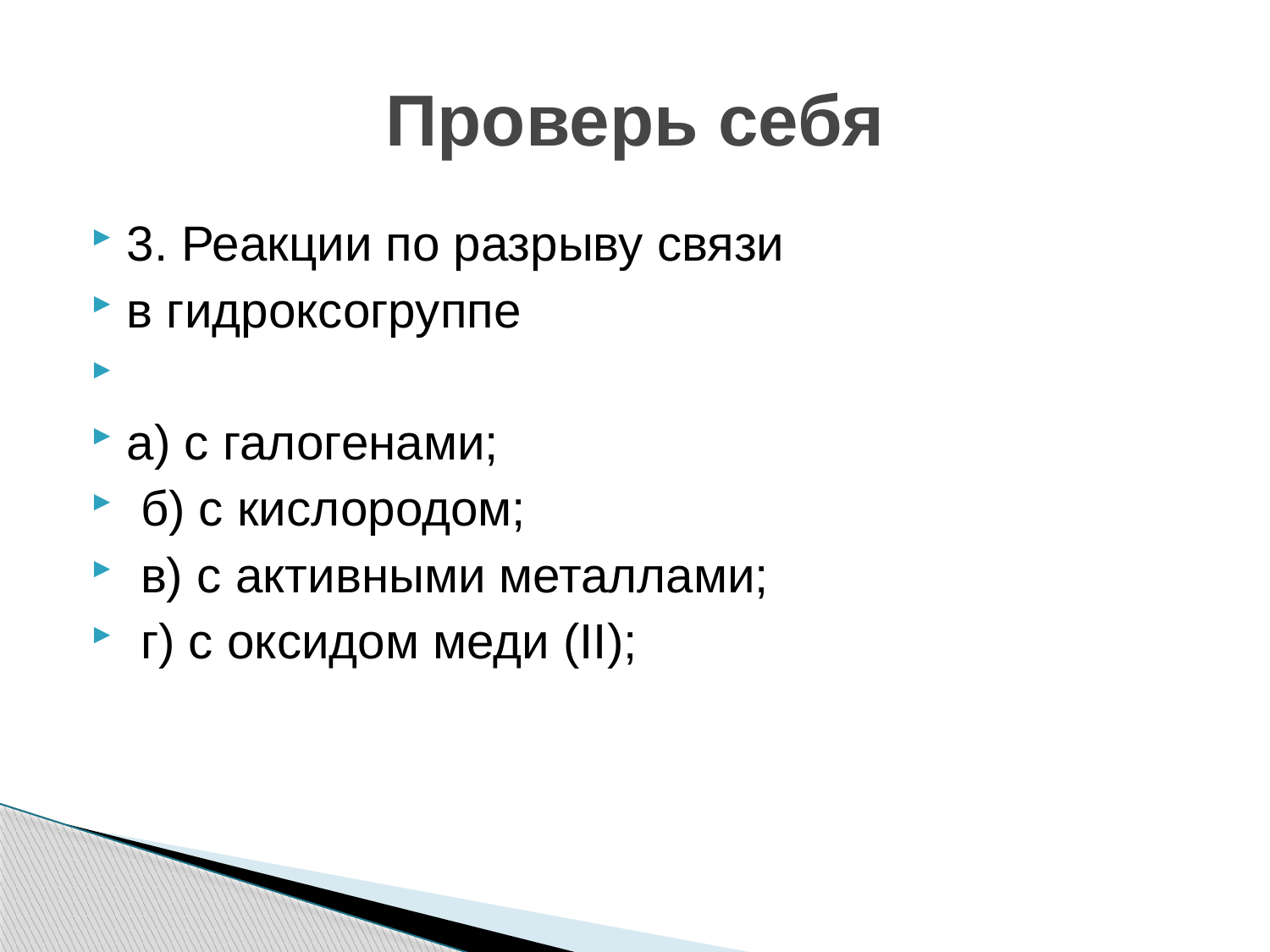

# Проверь себя
3. Реакции по разрыву связи
в гидроксогруппе

а) с галогенами;
 б) с кислородом;
 в) с активными металлами;
 г) с оксидом меди (ІІ);